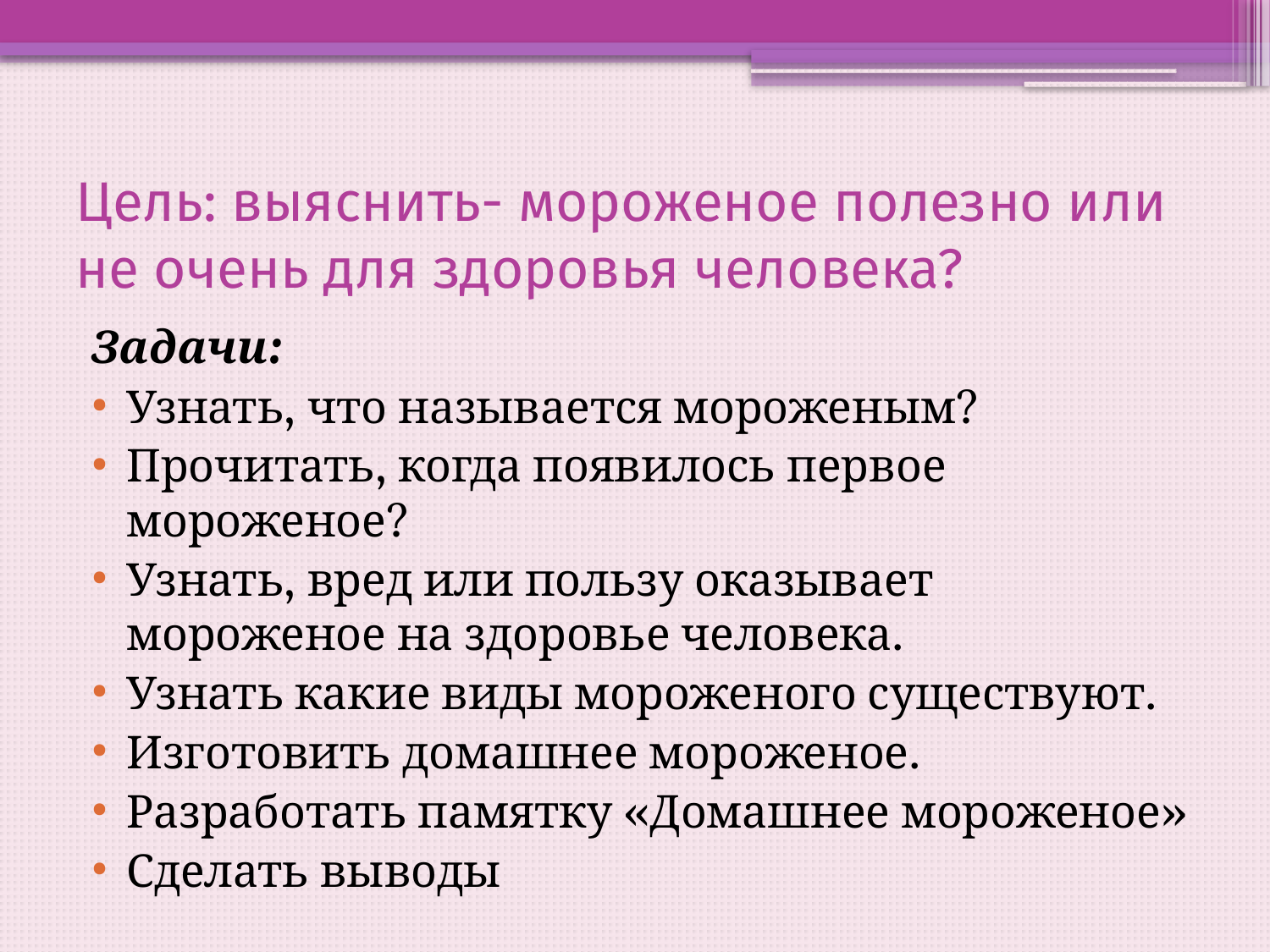

# Цель: выяснить- мороженое полезно или не очень для здоровья человека?
Задачи:
Узнать, что называется мороженым?
Прочитать, когда появилось первое мороженое?
Узнать, вред или пользу оказывает мороженое на здоровье человека.
Узнать какие виды мороженого существуют.
Изготовить домашнее мороженое.
Разработать памятку «Домашнее мороженое»
Сделать выводы